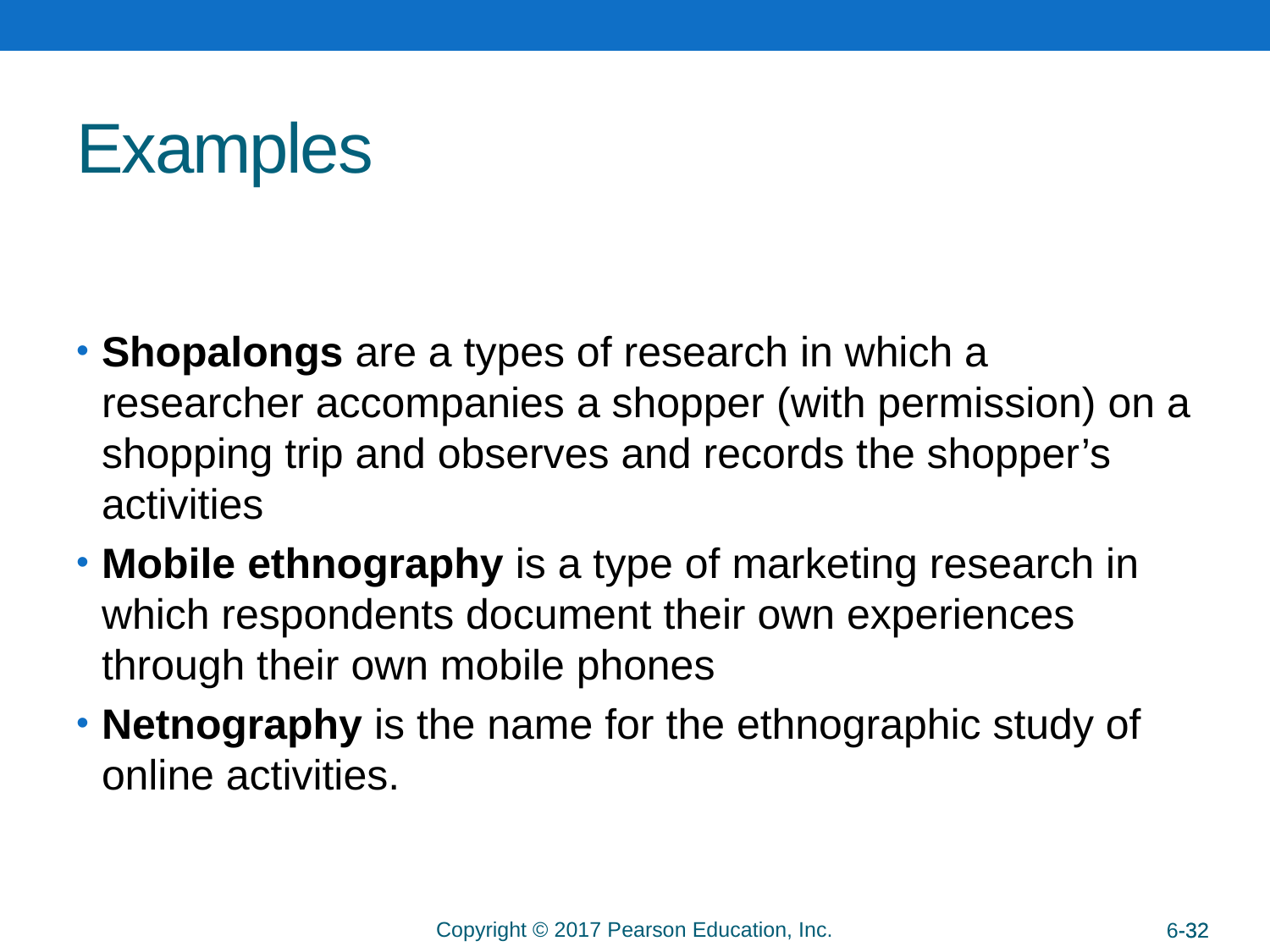

# Examples
Shopalongs are a types of research in which a researcher accompanies a shopper (with permission) on a shopping trip and observes and records the shopper’s activities
Mobile ethnography is a type of marketing research in which respondents document their own experiences through their own mobile phones
Netnography is the name for the ethnographic study of online activities.